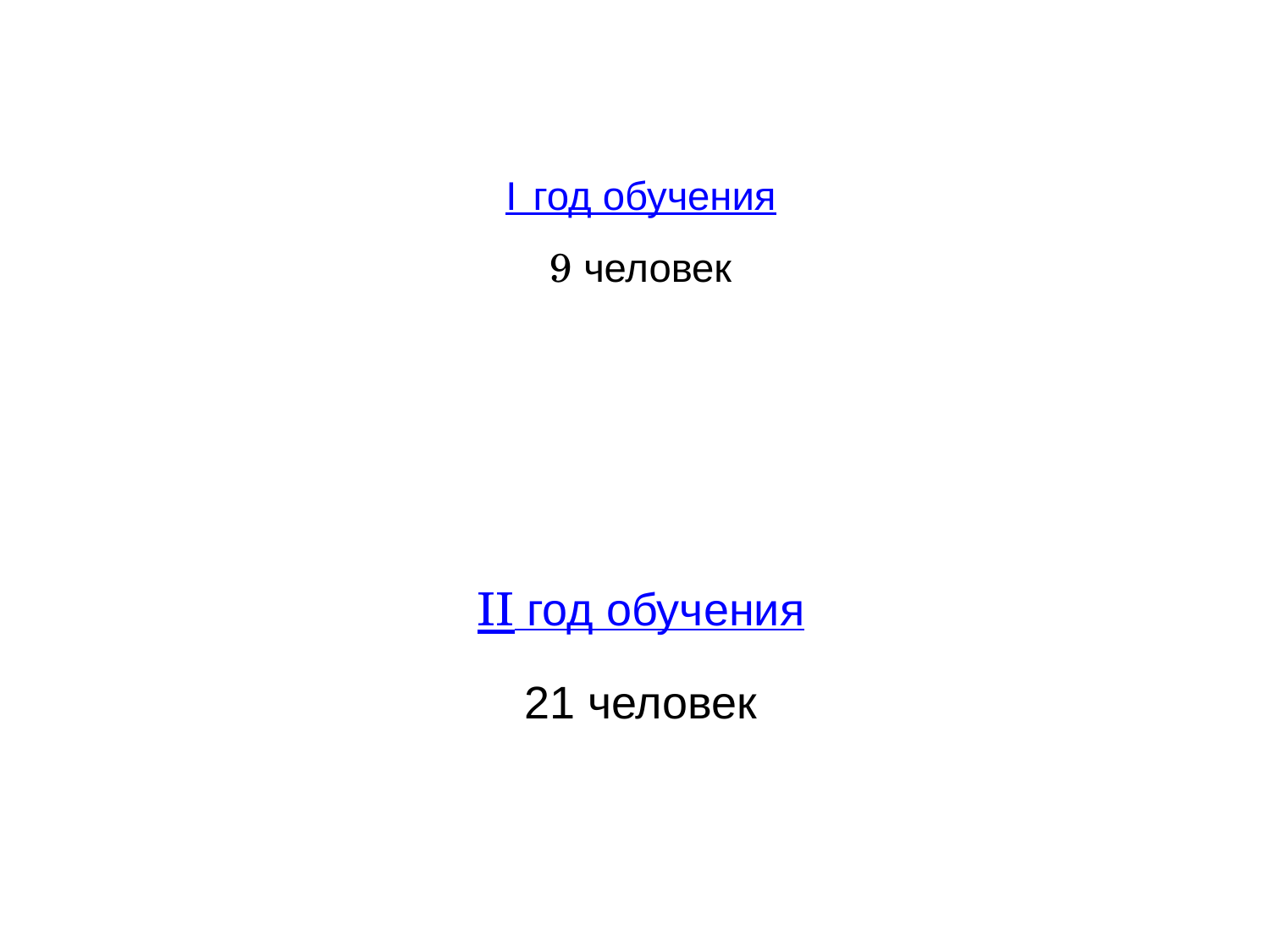

# I год обучения 9 человек
II год обучения
21 человек